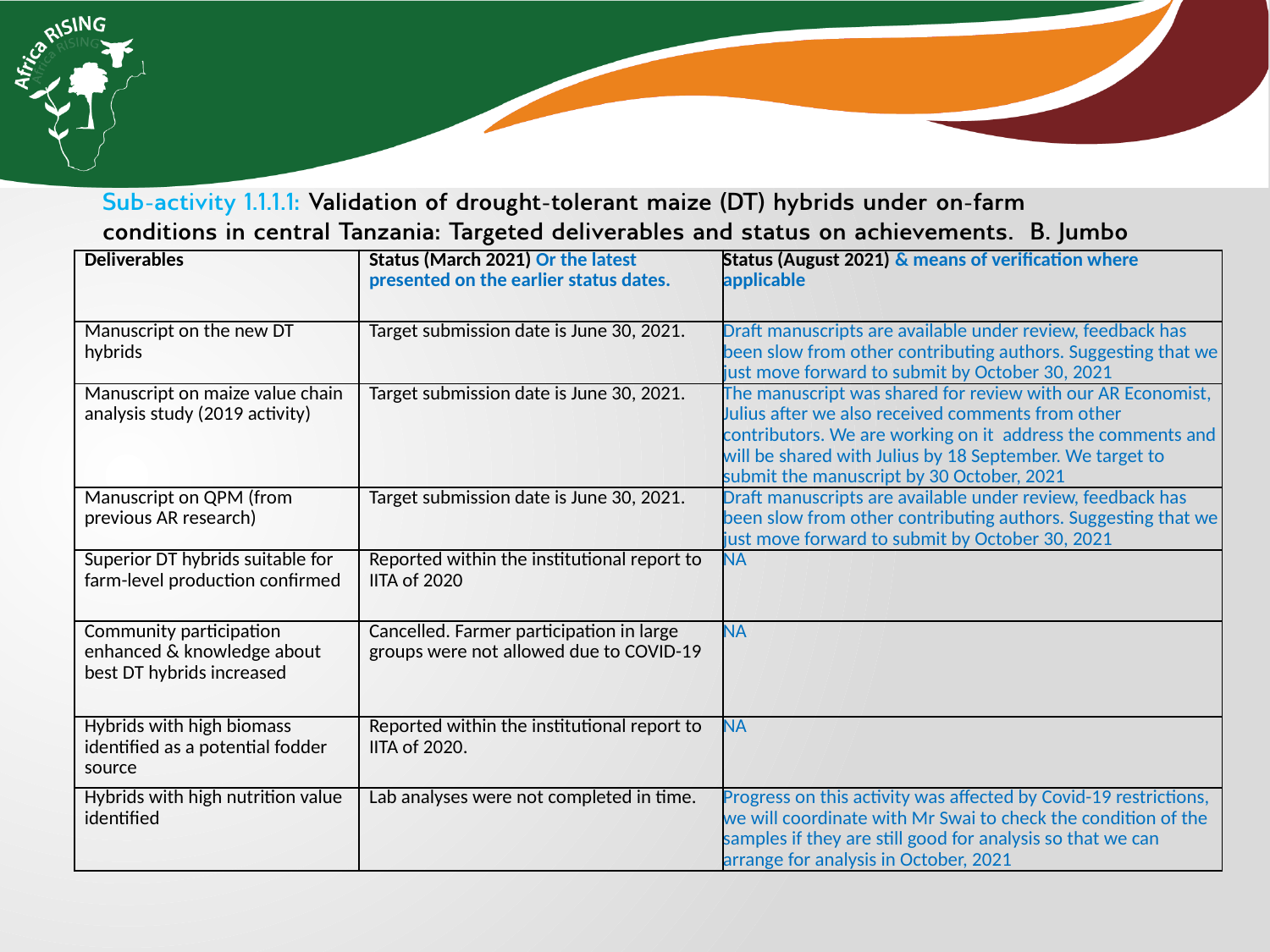

Sub-activity 1.1.1.1: Validation of drought-tolerant maize (DT) hybrids under on-farm conditions in central Tanzania: Targeted deliverables and status on achievements.  B. Jumbo

| Deliverables | Status (March 2021) Or the latest presented on the earlier status dates. | Status (August 2021) & means of verification where applicable |
| --- | --- | --- |
| Manuscript on the new DT hybrids | Target submission date is June 30, 2021. | Draft manuscripts are available under review, feedback has been slow from other contributing authors. Suggesting that we just move forward to submit by October 30, 2021 |
| Manuscript on maize value chain analysis study (2019 activity) | Target submission date is June 30, 2021. | The manuscript was shared for review with our AR Economist, Julius after we also received comments from other contributors. We are working on it address the comments and will be shared with Julius by 18 September. We target to submit the manuscript by 30 October, 2021 |
| Manuscript on QPM (from previous AR research) | Target submission date is June 30, 2021. | Draft manuscripts are available under review, feedback has been slow from other contributing authors. Suggesting that we just move forward to submit by October 30, 2021 |
| Superior DT hybrids suitable for farm-level production confirmed | Reported within the institutional report to IITA of 2020 | NA |
| Community participation enhanced & knowledge about best DT hybrids increased | Cancelled. Farmer participation in large groups were not allowed due to COVID-19 | NA |
| Hybrids with high biomass identified as a potential fodder source | Reported within the institutional report to IITA of 2020. | NA |
| Hybrids with high nutrition value identified | Lab analyses were not completed in time. | Progress on this activity was affected by Covid-19 restrictions, we will coordinate with Mr Swai to check the condition of the samples if they are still good for analysis so that we can arrange for analysis in October, 2021 |